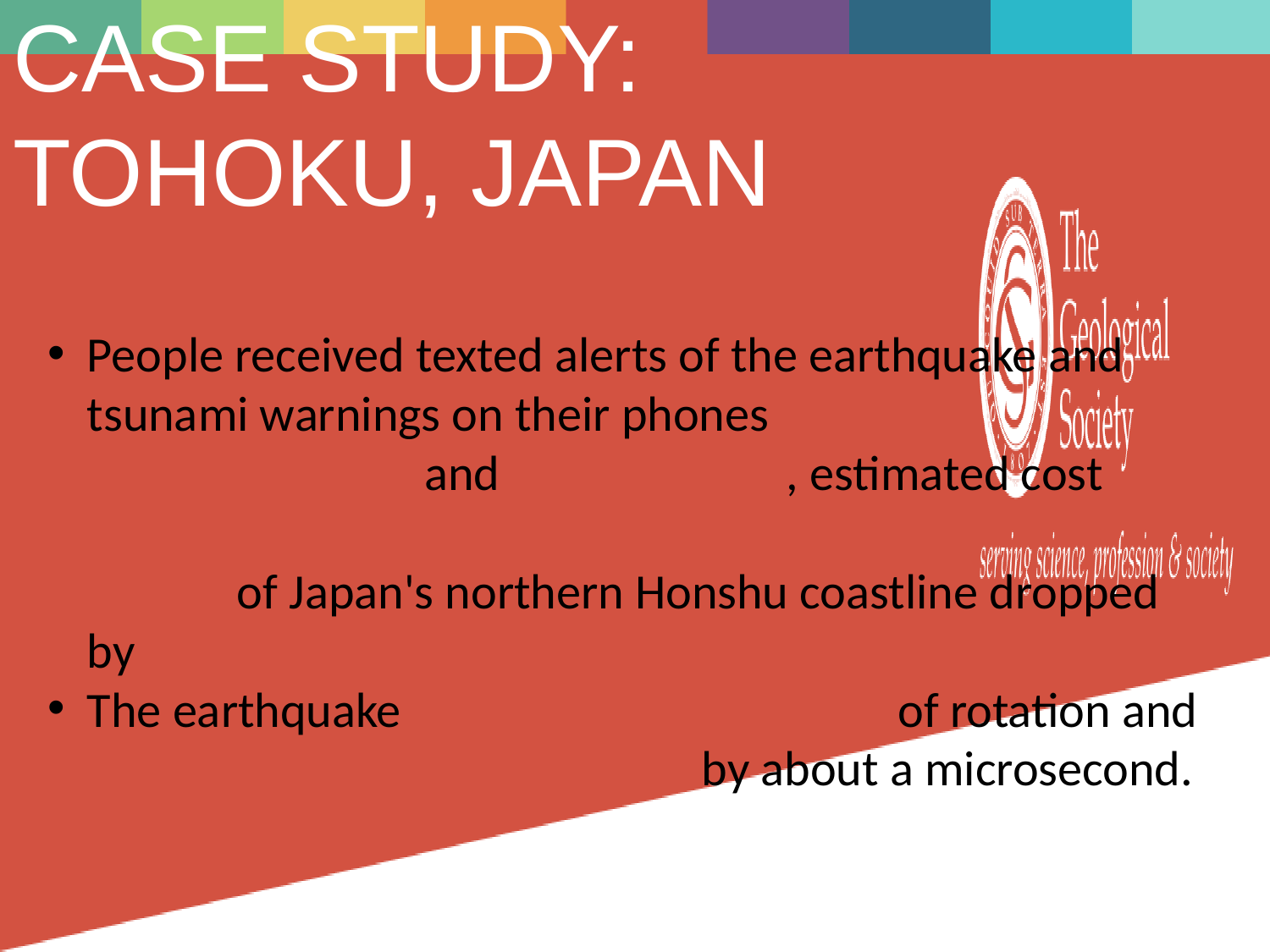

CASE STUDY: TOHOKU, JAPAN
People received texted alerts of the earthquake and tsunami warnings on their phones
15,894 fatalities and 6,156 injuries, estimated cost $235 billion
400km of Japan's northern Honshu coastline dropped by 0.6m
The earthquake shifted Earth on its axis of rotation and shortened the length of a day by about a microsecond.